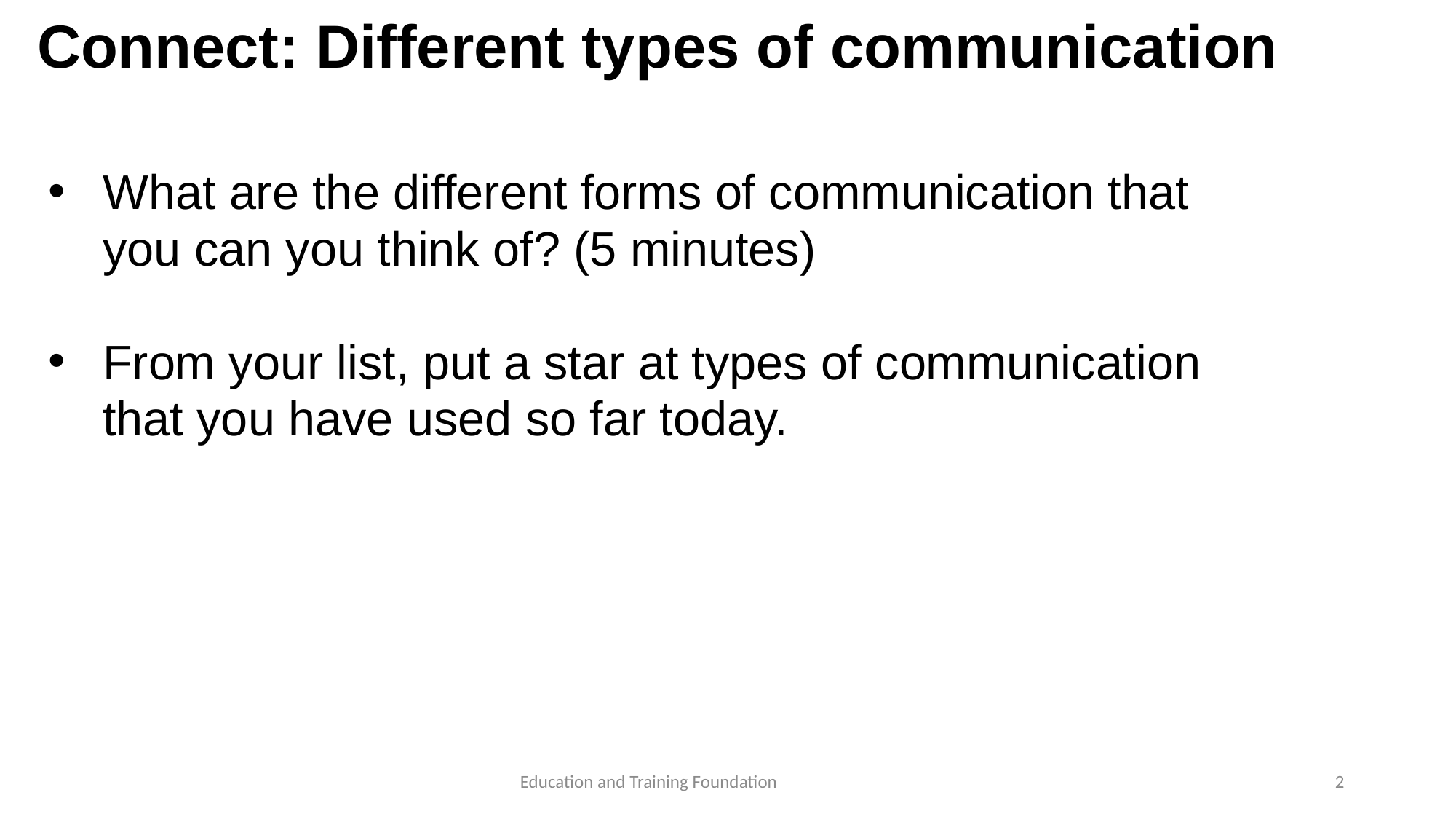

# Connect: Different types of communication
What are the different forms of communication that you can you think of? (5 minutes)

From your list, put a star at types of communication that you have used so far today.

2
Education and Training Foundation